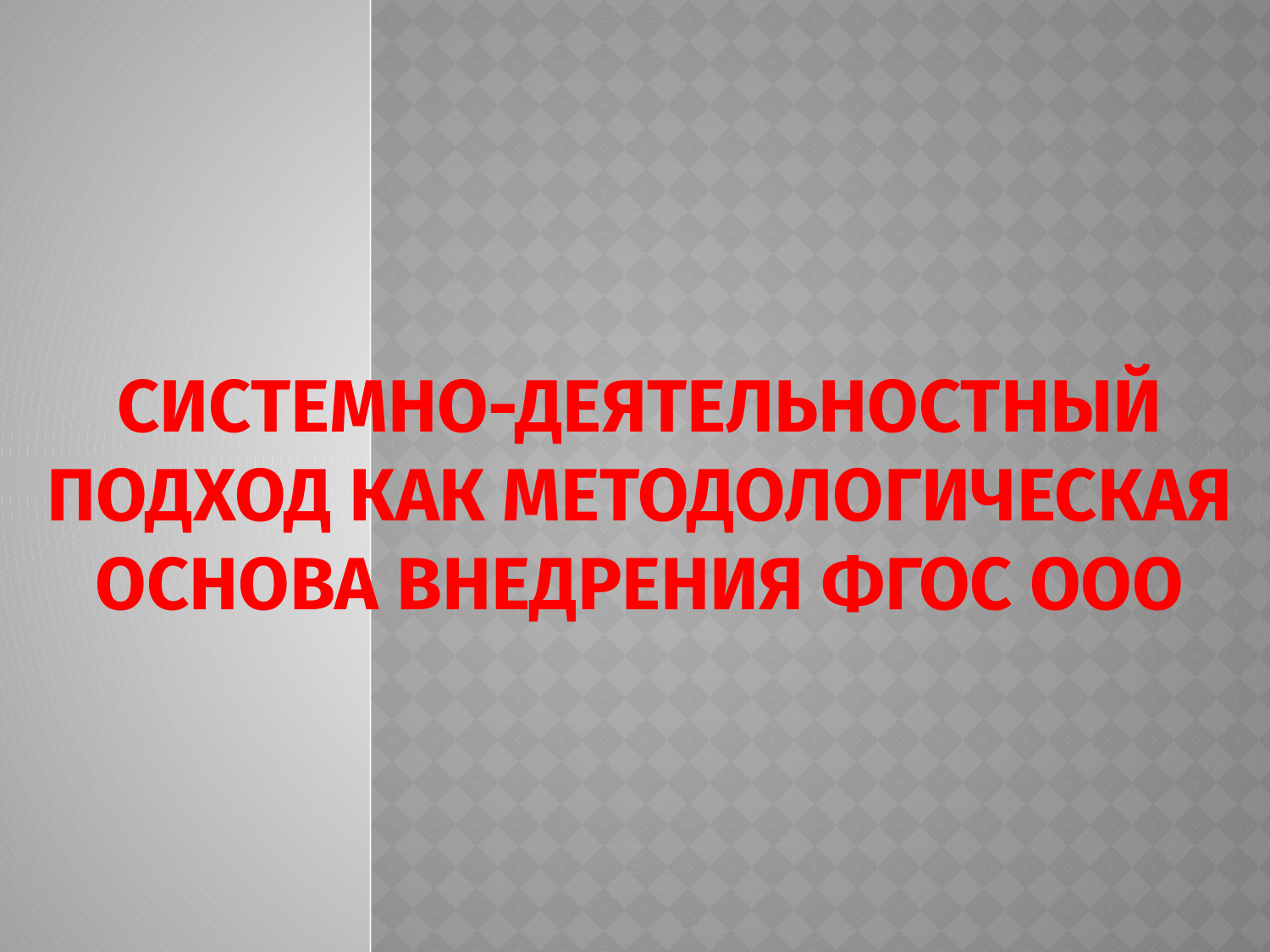

# СИСТЕМНО-ДЕЯТЕЛЬНОСТНЫЙ ПОДХОД КАК МЕТОДОЛОГИЧЕСКАЯ ОСНОВА ВНЕДРЕНИЯ ФГОС ООО